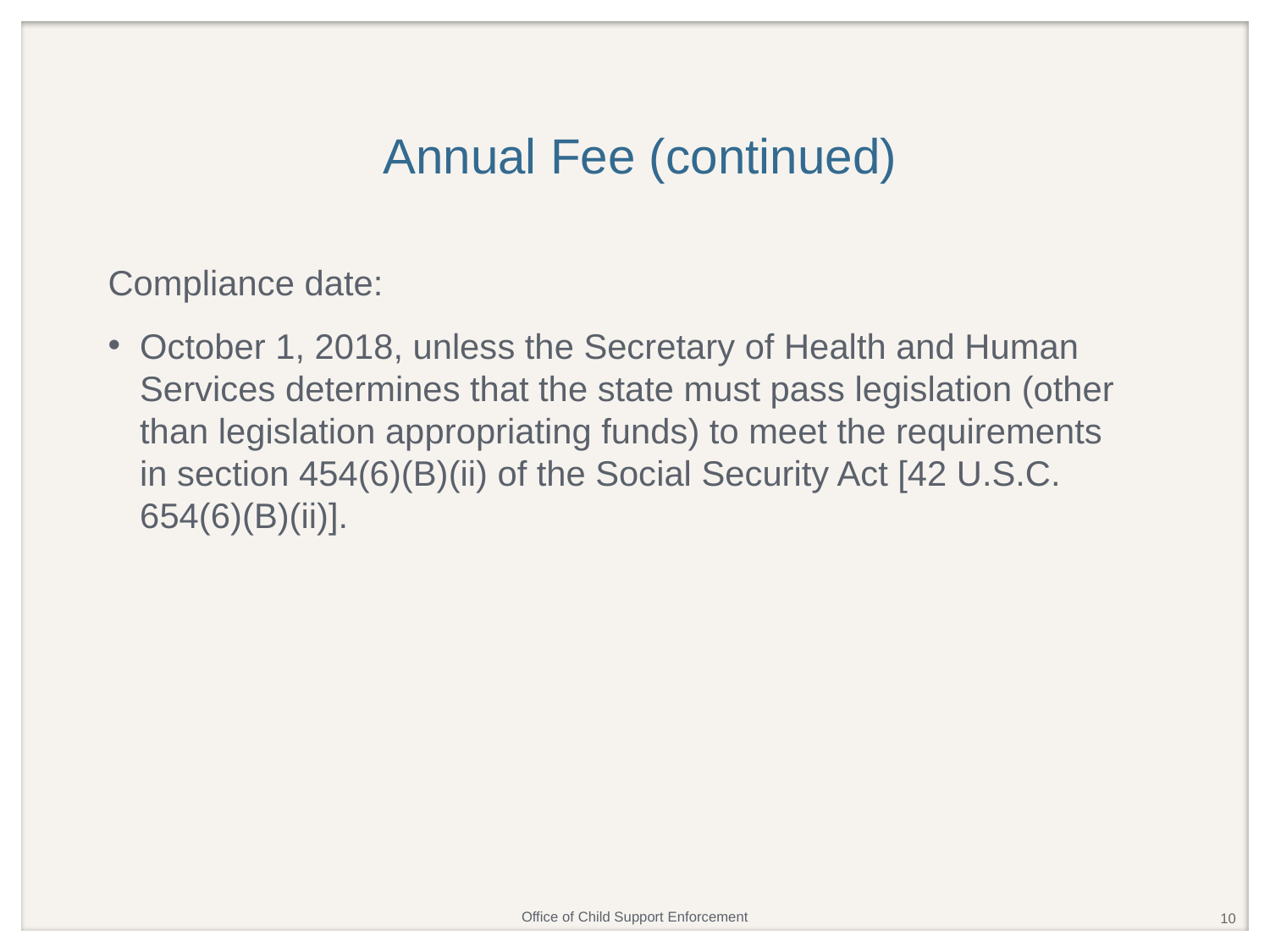

# Annual Fee (continued)
Compliance date:
October 1, 2018, unless the Secretary of Health and Human Services determines that the state must pass legislation (other than legislation appropriating funds) to meet the requirements in section 454(6)(B)(ii) of the Social Security Act [42 U.S.C. 654(6)(B)(ii)].

10